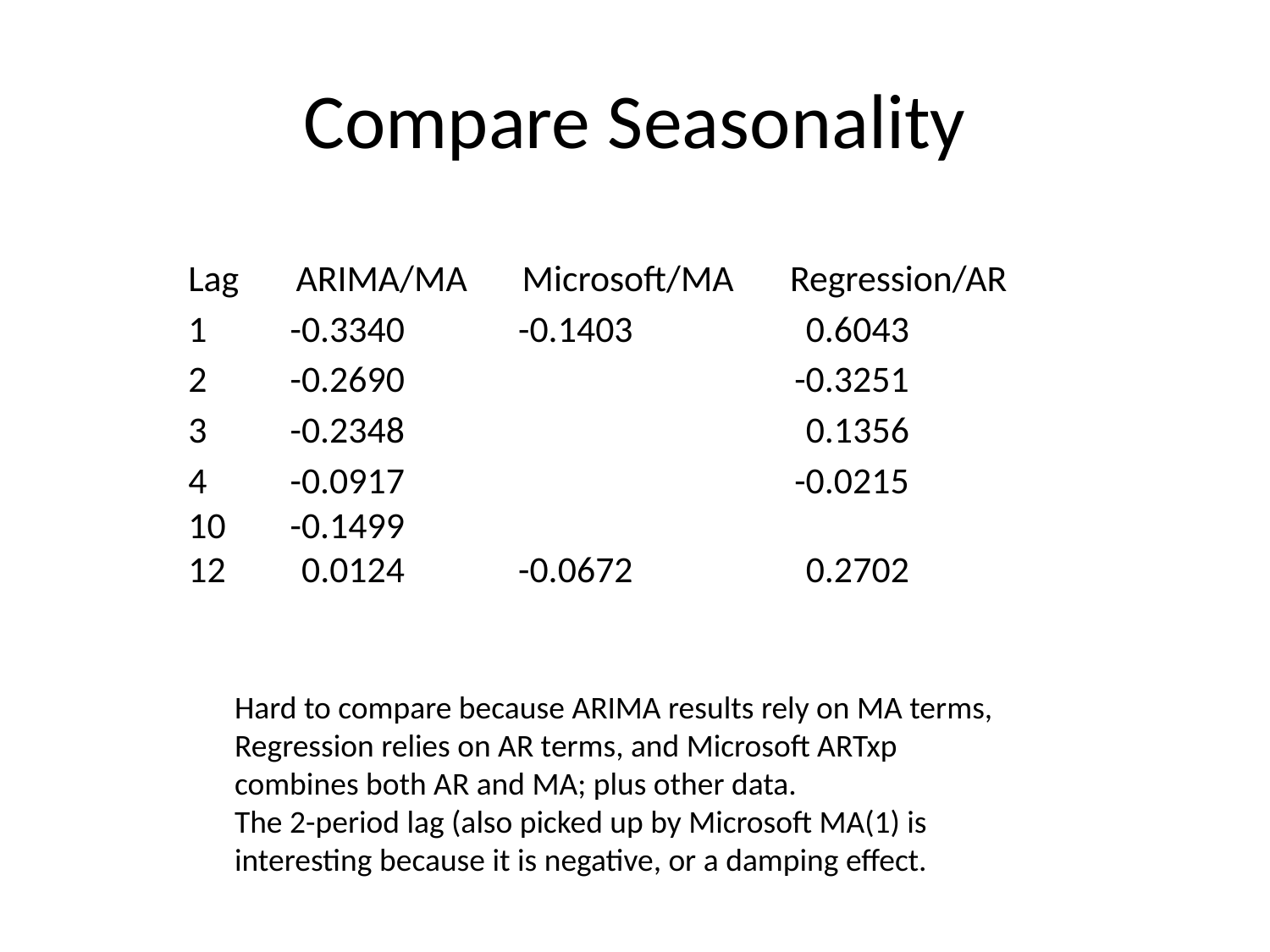

# Compare Seasonality
| Lag | ARIMA/MA | Microsoft/MA | Regression/AR |
| --- | --- | --- | --- |
| 1 | -0.3340 | -0.1403 | 0.6043 |
| 2 | -0.2690 |  | -0.3251 |
| 3 | -0.2348 |  | 0.1356 |
| 4 | -0.0917 |  | -0.0215 |
| 10 | -0.1499 |  |  |
| 12 | 0.0124 | -0.0672 | 0.2702 |
Hard to compare because ARIMA results rely on MA terms, Regression relies on AR terms, and Microsoft ARTxp combines both AR and MA; plus other data.
The 2-period lag (also picked up by Microsoft MA(1) is interesting because it is negative, or a damping effect.